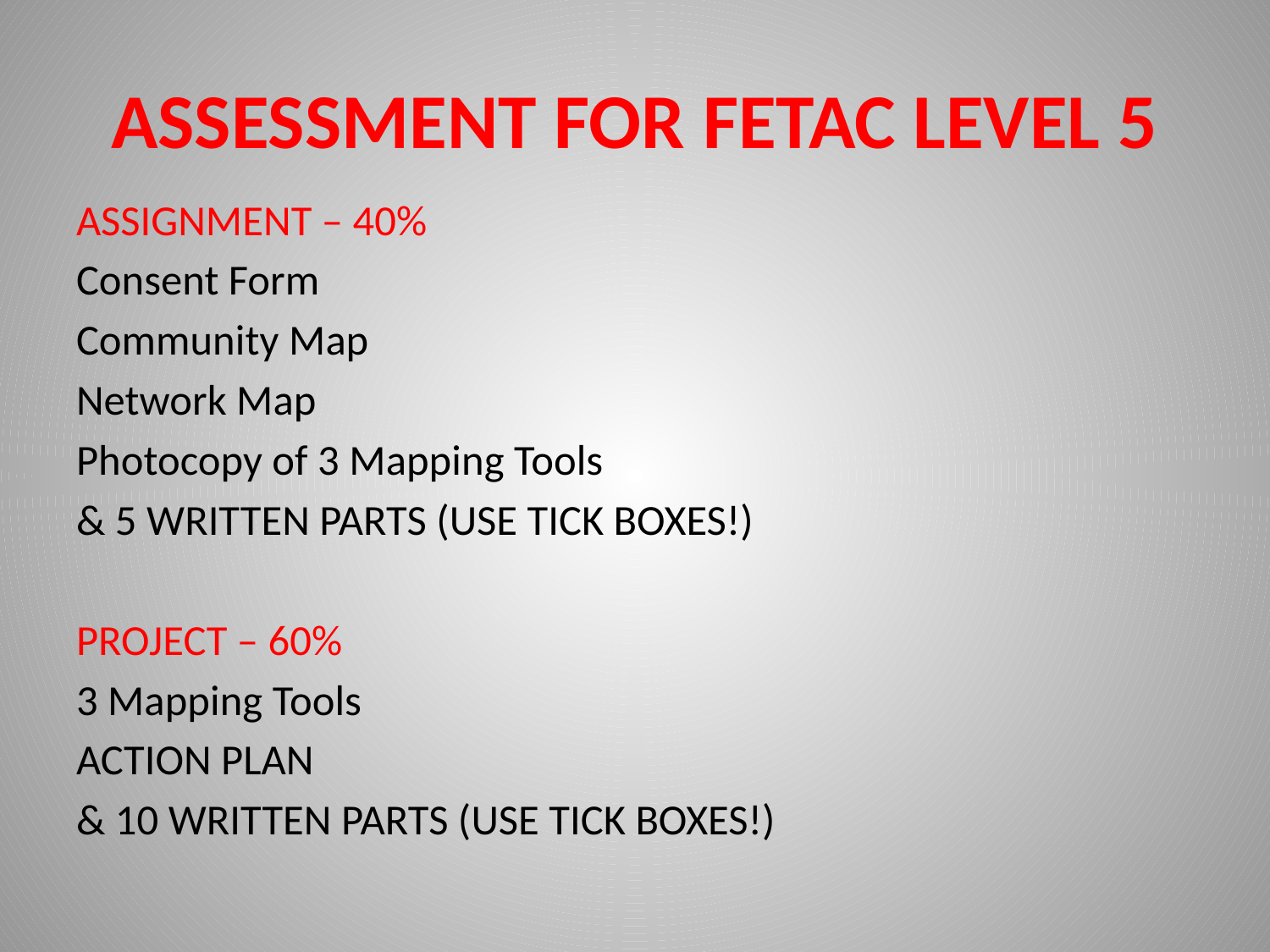

# ASSESSMENT FOR FETAC LEVEL 5
ASSIGNMENT – 40%
Consent Form
Community Map
Network Map
Photocopy of 3 Mapping Tools
& 5 WRITTEN PARTS (USE TICK BOXES!)

PROJECT – 60%
3 Mapping Tools
ACTION PLAN
& 10 WRITTEN PARTS (USE TICK BOXES!)